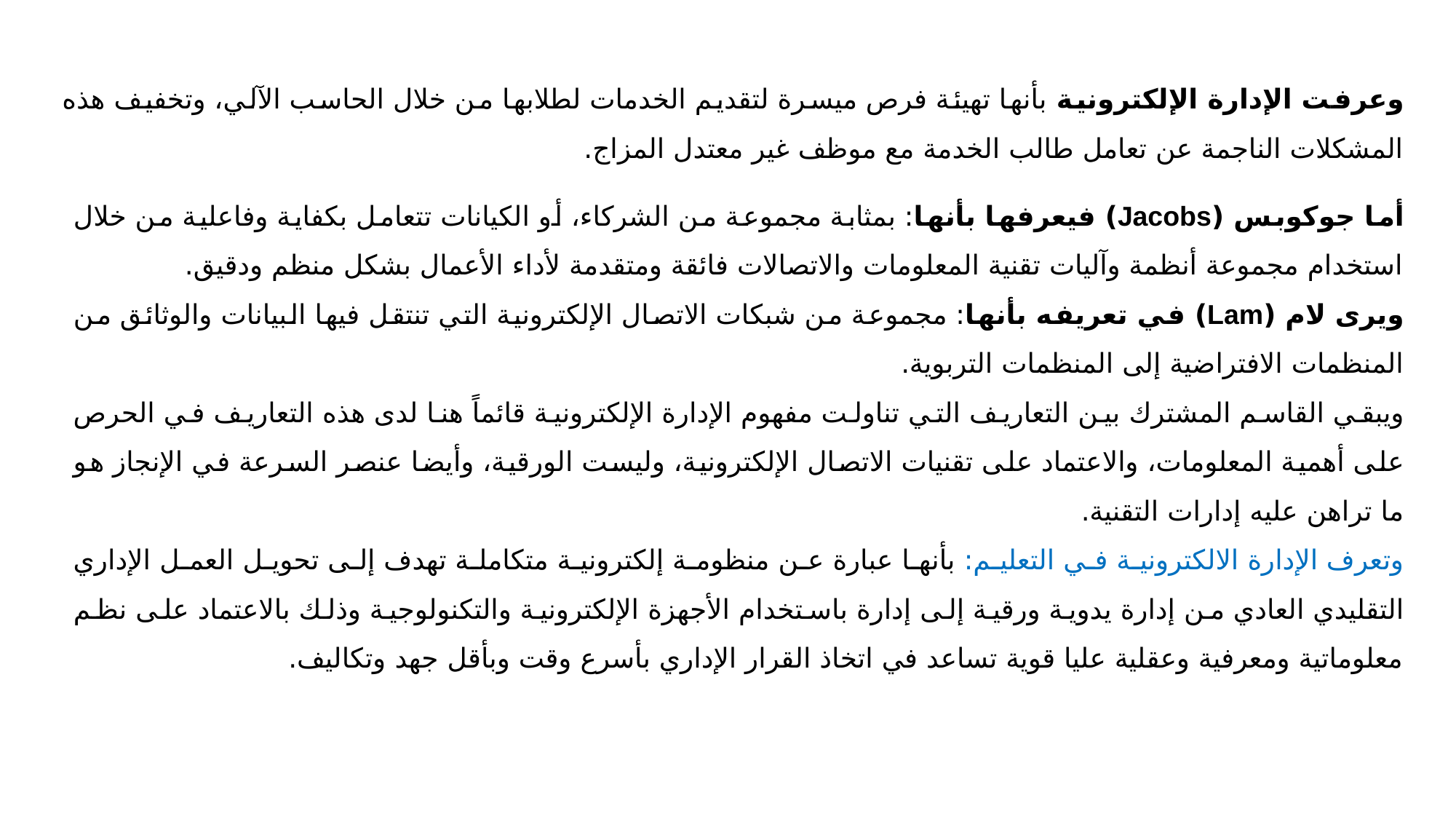

وعرفت الإدارة الإلكترونية بأنها تهيئة فرص ميسرة لتقديم الخدمات لطلابها من خلال الحاسب الآلي، وتخفيف هذه المشكلات الناجمة عن تعامل طالب الخدمة مع موظف غير معتدل المزاج.
أما جوكوبس (Jacobs) فيعرفها بأنها: بمثابة مجموعة من الشركاء، أو الكيانات تتعامل بكفاية وفاعلية من خلال استخدام مجموعة أنظمة وآليات تقنية المعلومات والاتصالات فائقة ومتقدمة لأداء الأعمال بشكل منظم ودقيق.
ويرى لام (Lam) في تعريفه بأنها: مجموعة من شبكات الاتصال الإلكترونية التي تنتقل فيها البيانات والوثائق من المنظمات الافتراضية إلى المنظمات التربوية.
ويبقي القاسم المشترك بين التعاريف التي تناولت مفهوم الإدارة الإلكترونية قائماً هنا لدى هذه التعاريف في الحرص على أهمية المعلومات، والاعتماد على تقنيات الاتصال الإلكترونية، وليست الورقية، وأيضا عنصر السرعة في الإنجاز هو ما تراهن عليه إدارات التقنية.
وتعرف الإدارة الالكترونية في التعليم: بأنها عبارة عن منظومة إلكترونية متكاملة تهدف إلى تحويل العمل الإداري التقليدي العادي من إدارة يدوية ورقية إلى إدارة باستخدام الأجهزة الإلكترونية والتكنولوجية وذلك بالاعتماد على نظم معلوماتية ومعرفية وعقلية عليا قوية تساعد في اتخاذ القرار الإداري بأسرع وقت وبأقل جهد وتكاليف.